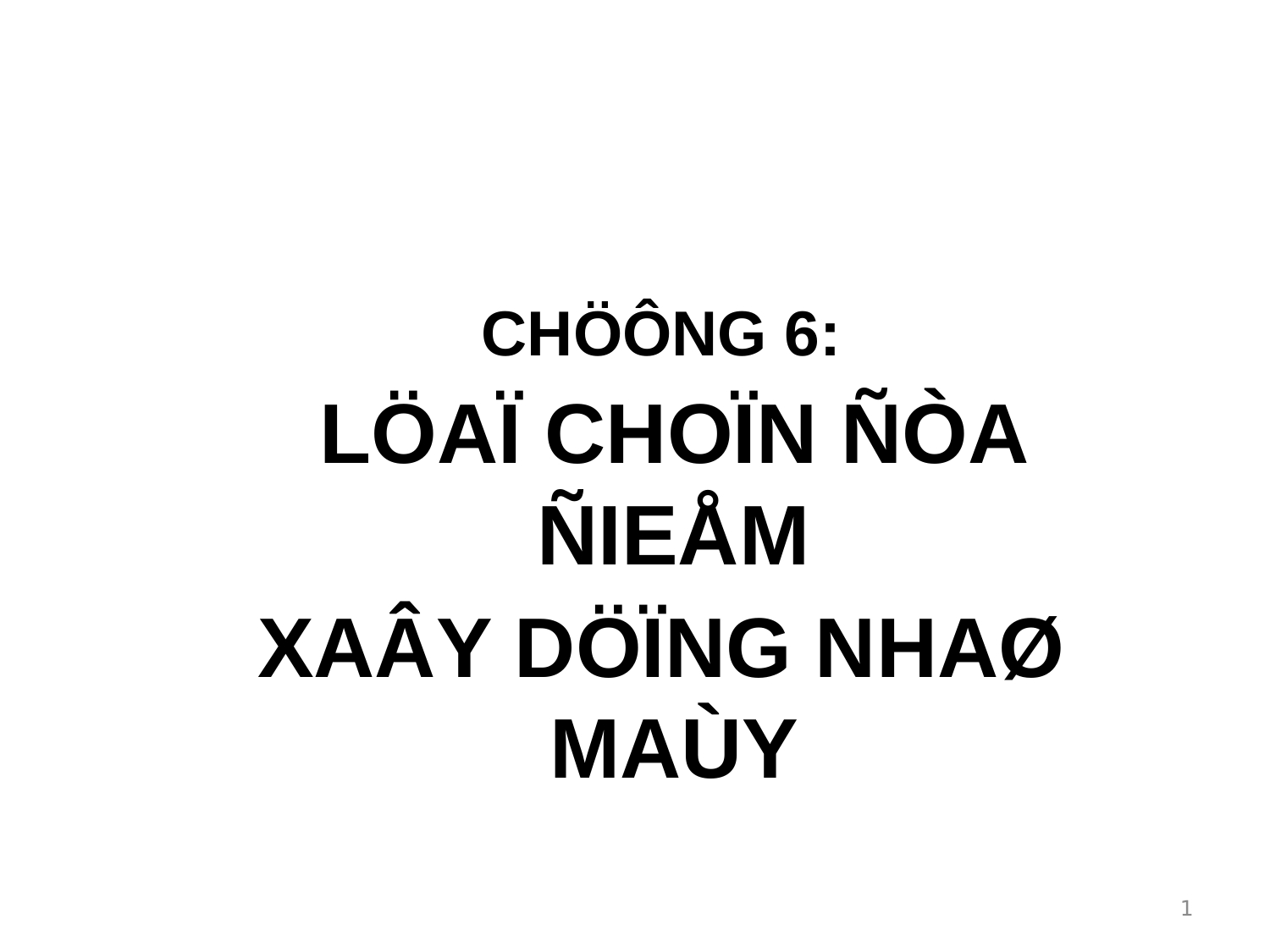

CHÖÔNG 6:
 LÖAÏ CHOÏN ÑÒA ÑIEÅM
XAÂY DÖÏNG NHAØ MAÙY
1